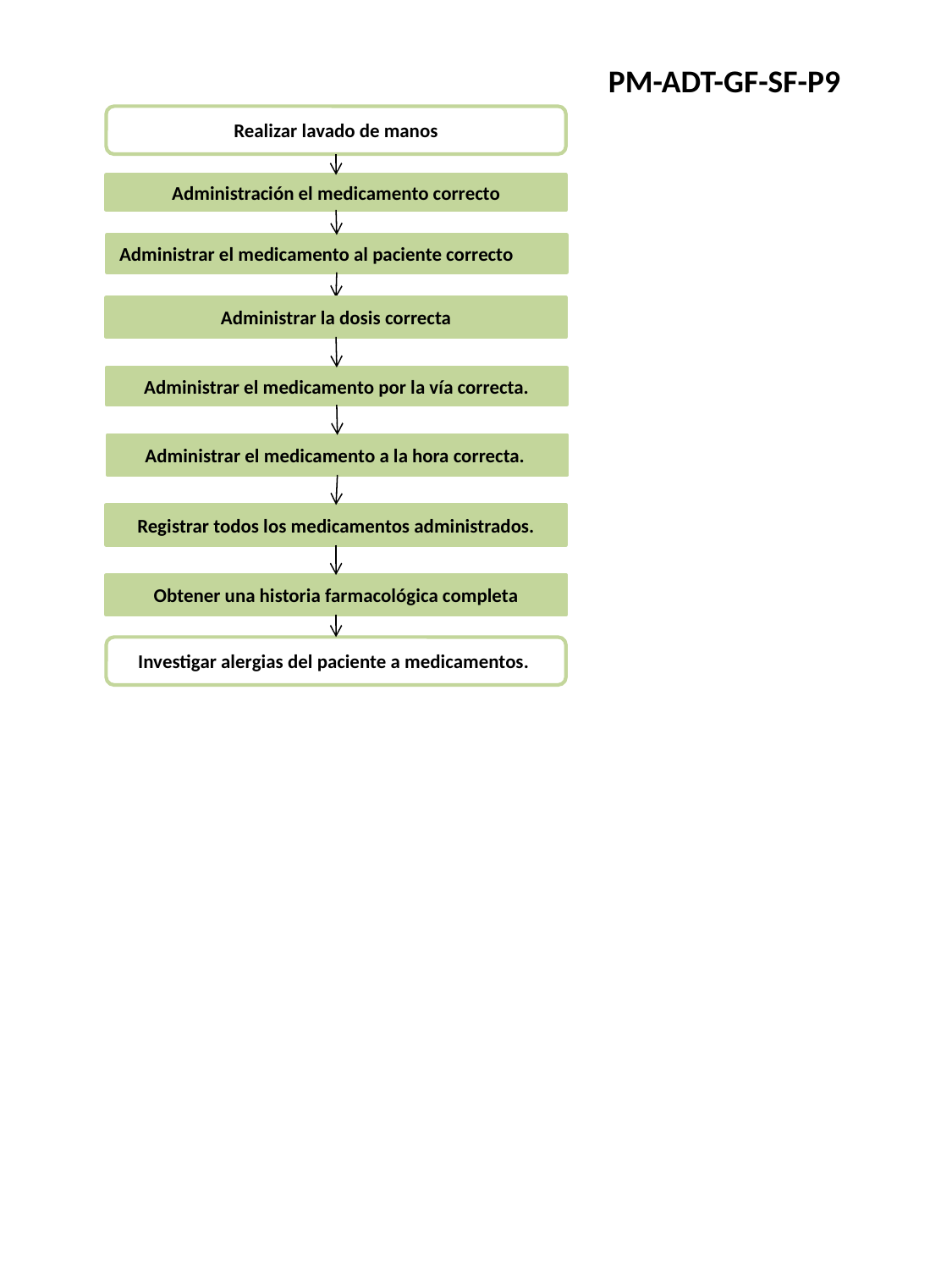

PM-ADT-GF-SF-P9
Realizar lavado de manos
Administración el medicamento correcto
Administrar el medicamento al paciente correcto
Administrar la dosis correcta
Administrar el medicamento por la vía correcta.
Administrar el medicamento a la hora correcta.
Registrar todos los medicamentos administrados.
Obtener una historia farmacológica completa
Investigar alergias del paciente a medicamentos.